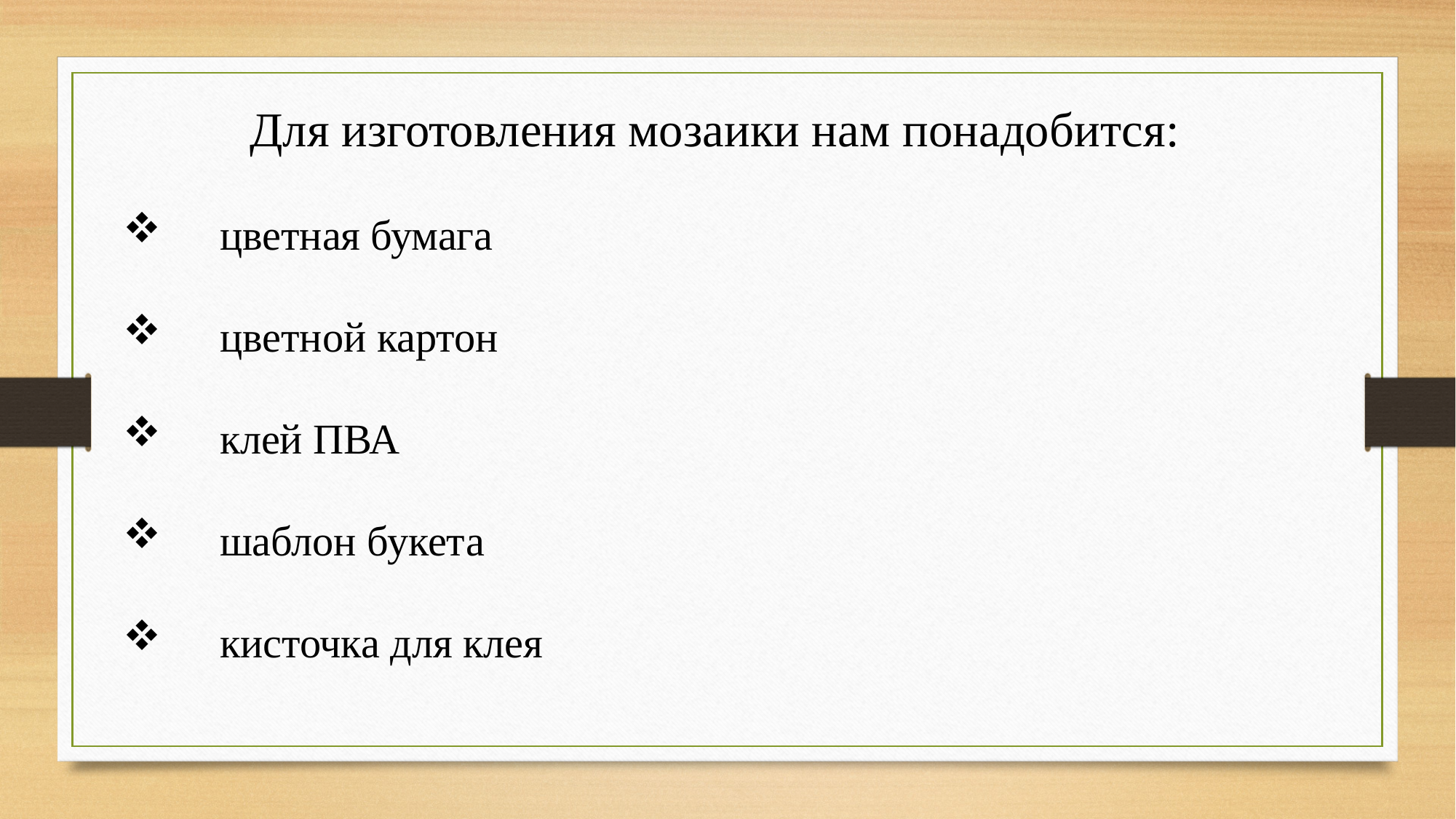

Для изготовления мозаики нам понадобится:

    цветная бумага

    цветной картон

    клей ПВА

    шаблон букета

    кисточка для клея